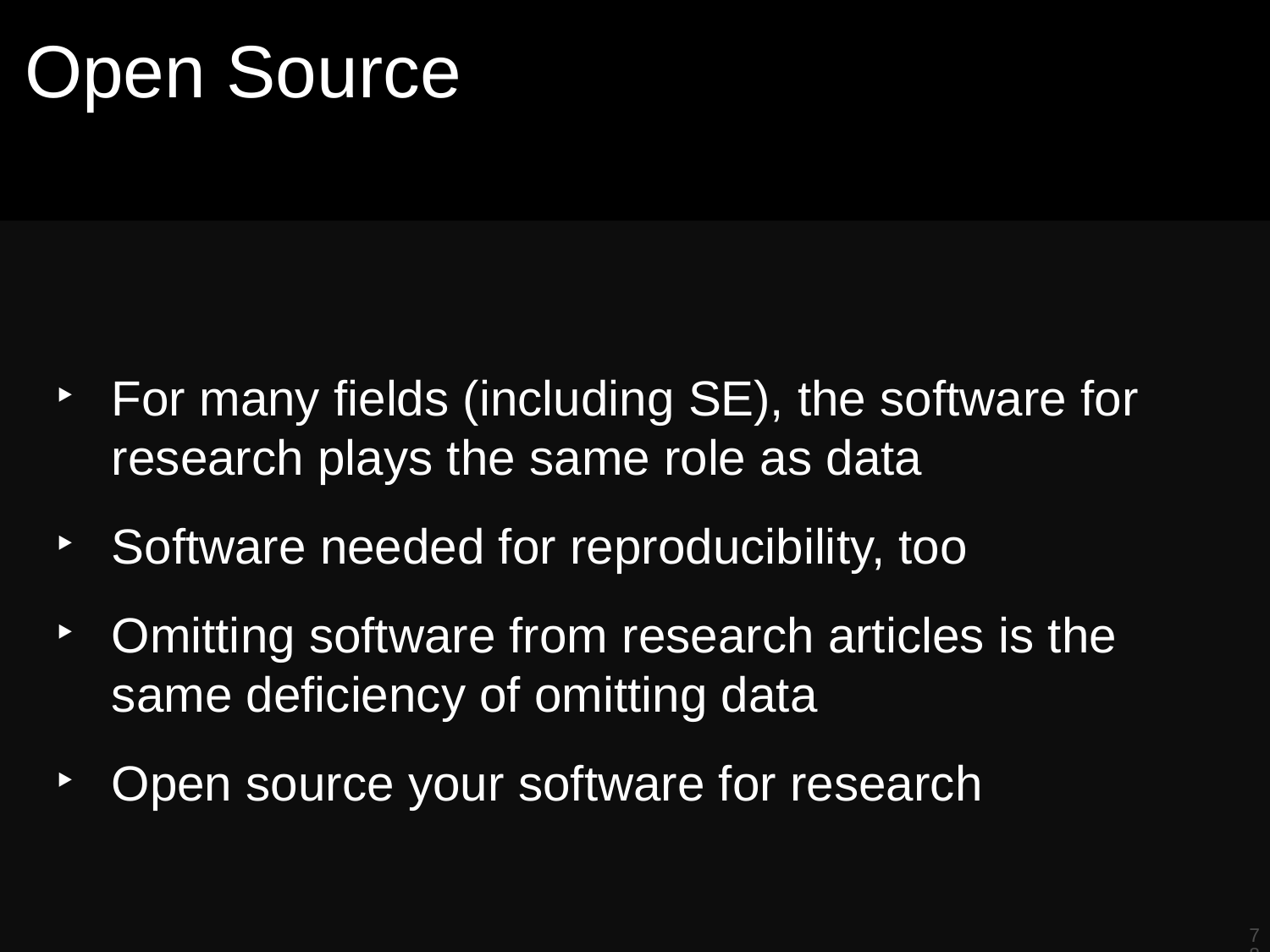

# Open Source

For many fields (including SE), the software for research plays the same role as data
Software needed for reproducibility, too
Omitting software from research articles is the same deficiency of omitting data
Open source your software for research
78